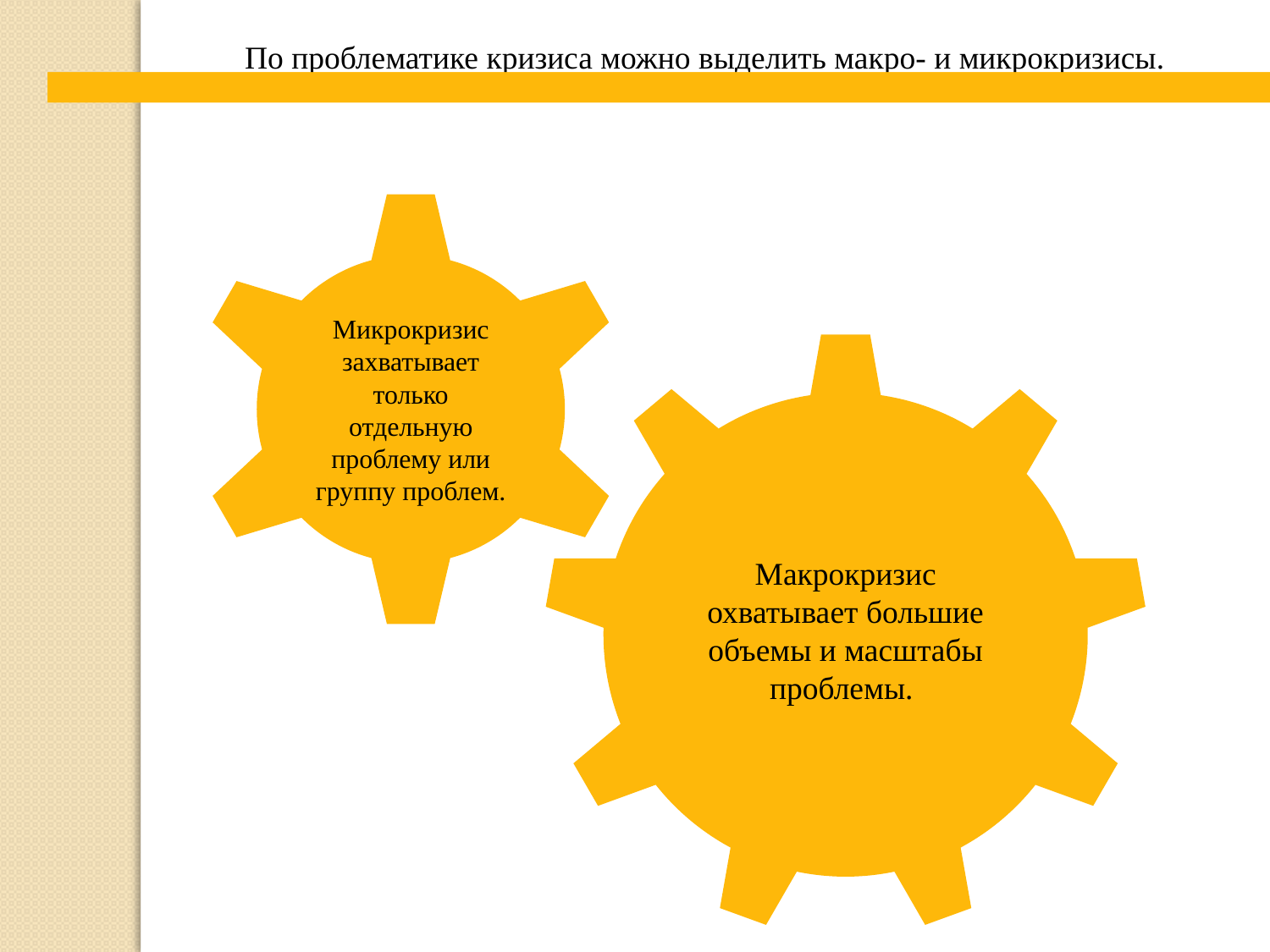

Макрокризис охватывает большие объемы и масштабы проблемы.
Микрокризис захватывает только отдельную проблему или группу проблем.
По проблематике кризиса можно выделить макро- и микрокризисы.